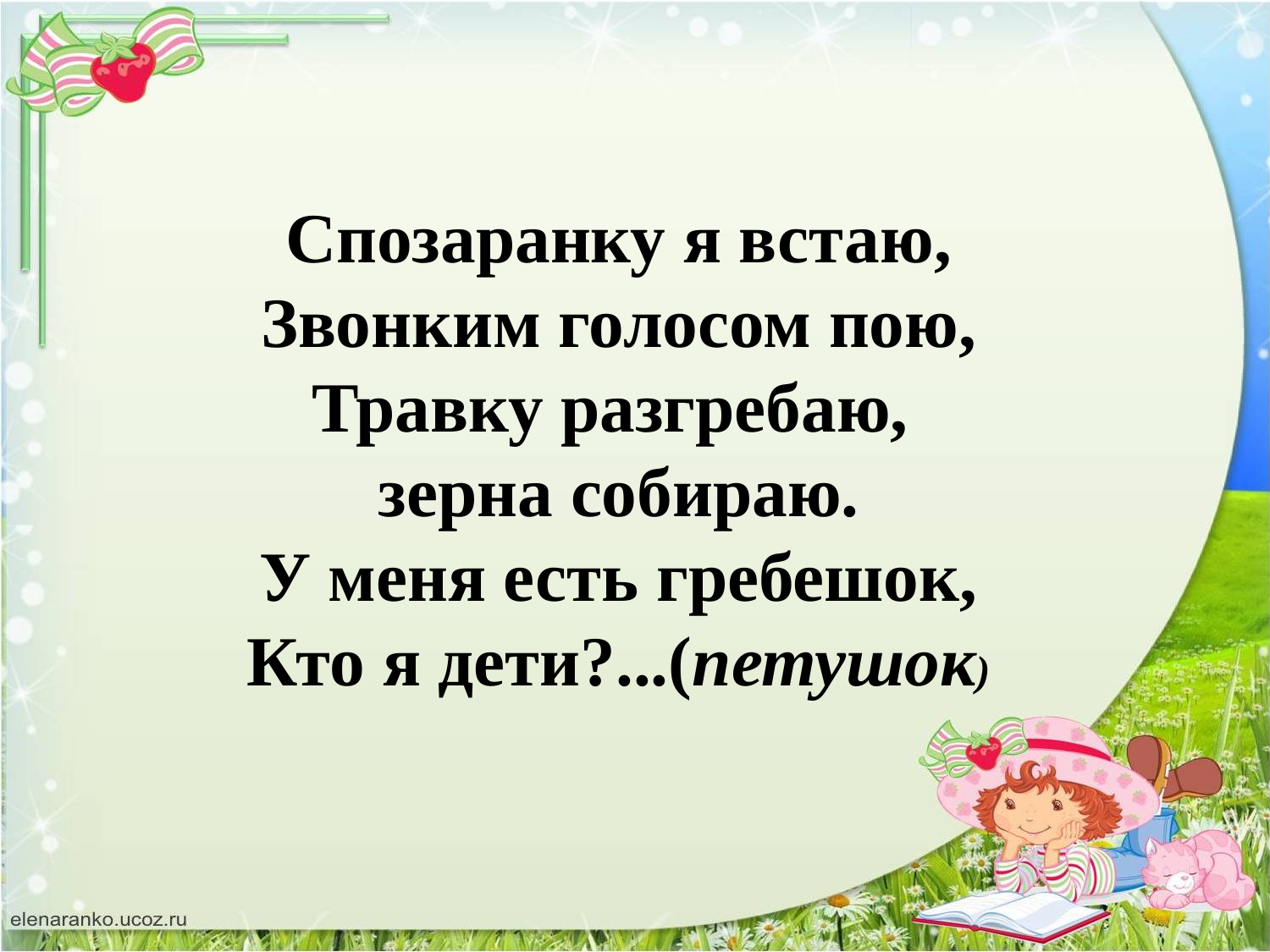

Спозаранку я встаю,
Звонким голосом пою,
Травку разгребаю,
зерна собираю.
У меня есть гребешок,
Кто я дети?...(петушок)